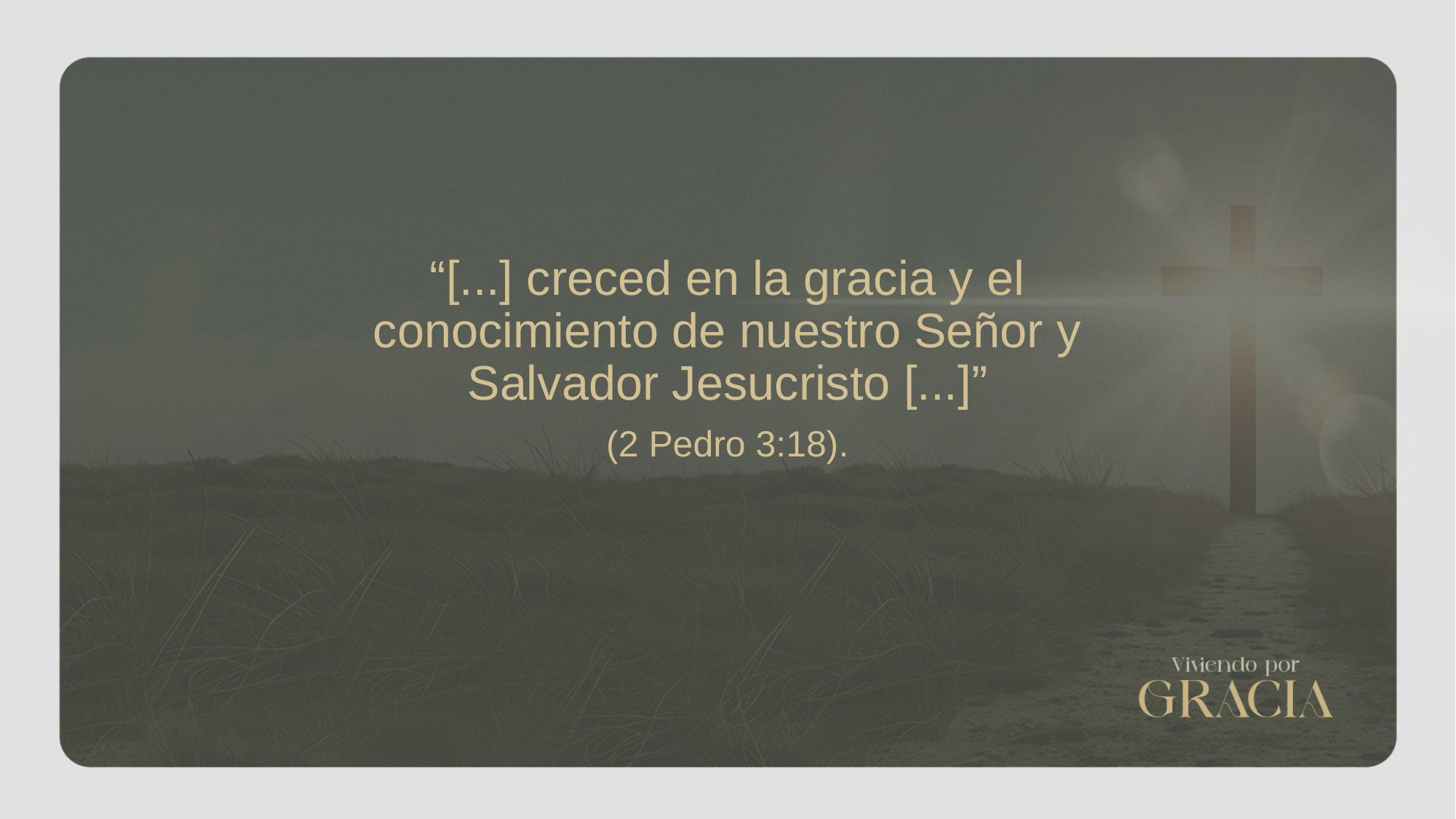

“[...] creced en la gracia y el conocimiento de nuestro Señor y Salvador Jesucristo [...]”
(2 Pedro 3:18).